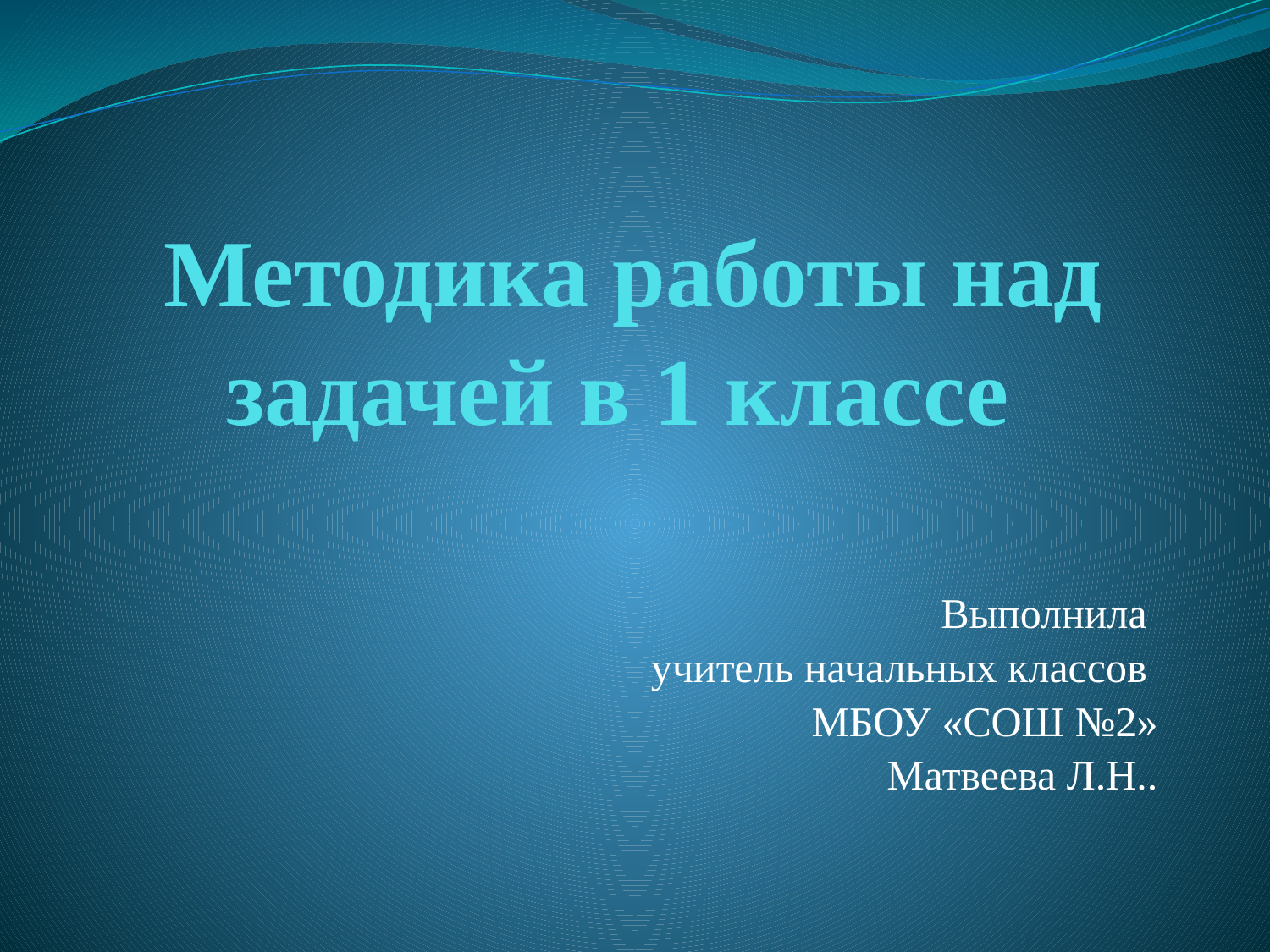

# Методика работы над задачей в 1 классе
Выполнила
учитель начальных классов
МБОУ «СОШ №2»
 Матвеева Л.Н..